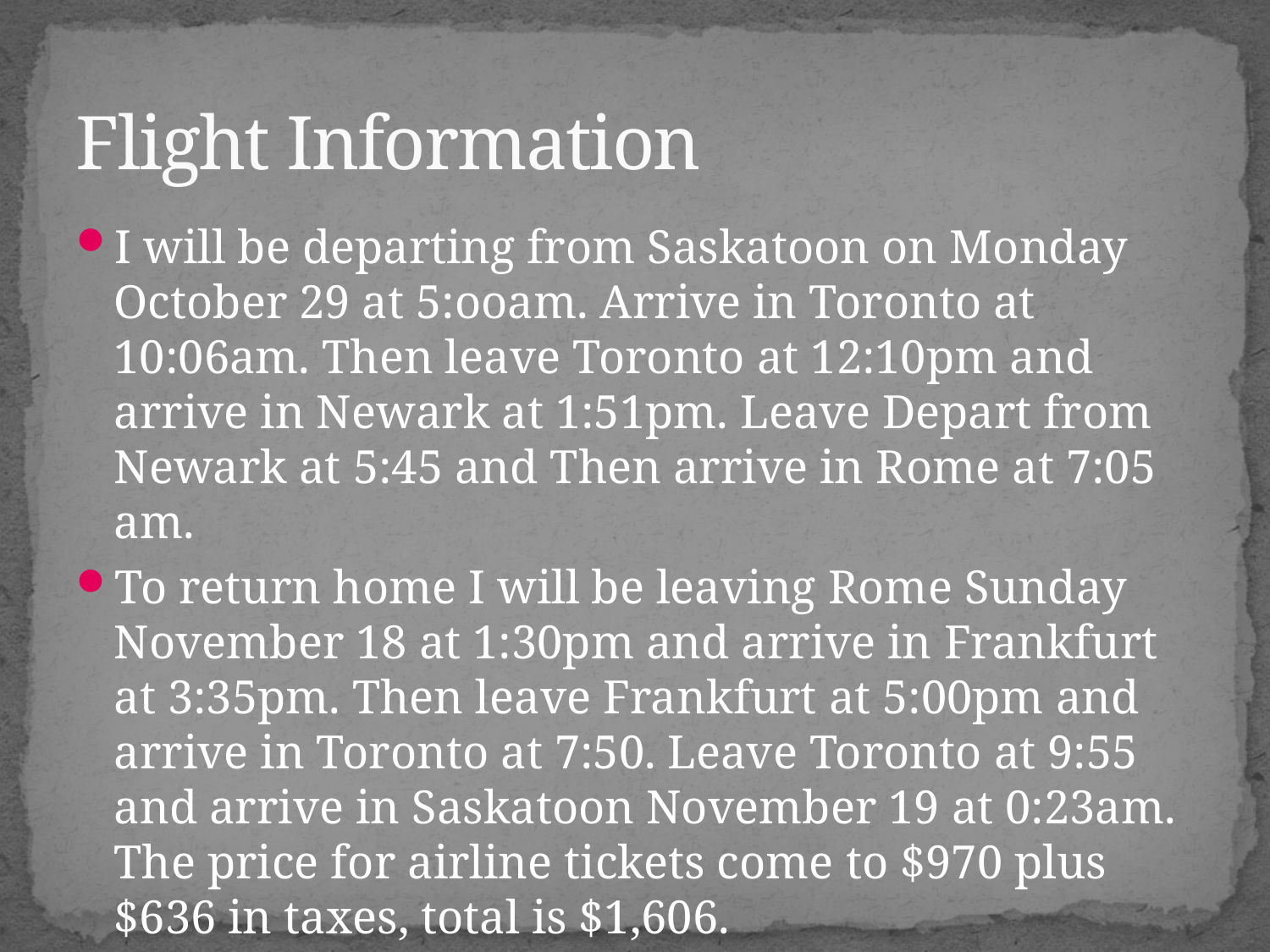

# Flight Information
I will be departing from Saskatoon on Monday October 29 at 5:ooam. Arrive in Toronto at 10:06am. Then leave Toronto at 12:10pm and arrive in Newark at 1:51pm. Leave Depart from Newark at 5:45 and Then arrive in Rome at 7:05 am.
To return home I will be leaving Rome Sunday November 18 at 1:30pm and arrive in Frankfurt at 3:35pm. Then leave Frankfurt at 5:00pm and arrive in Toronto at 7:50. Leave Toronto at 9:55 and arrive in Saskatoon November 19 at 0:23am. The price for airline tickets come to $970 plus $636 in taxes, total is $1,606.